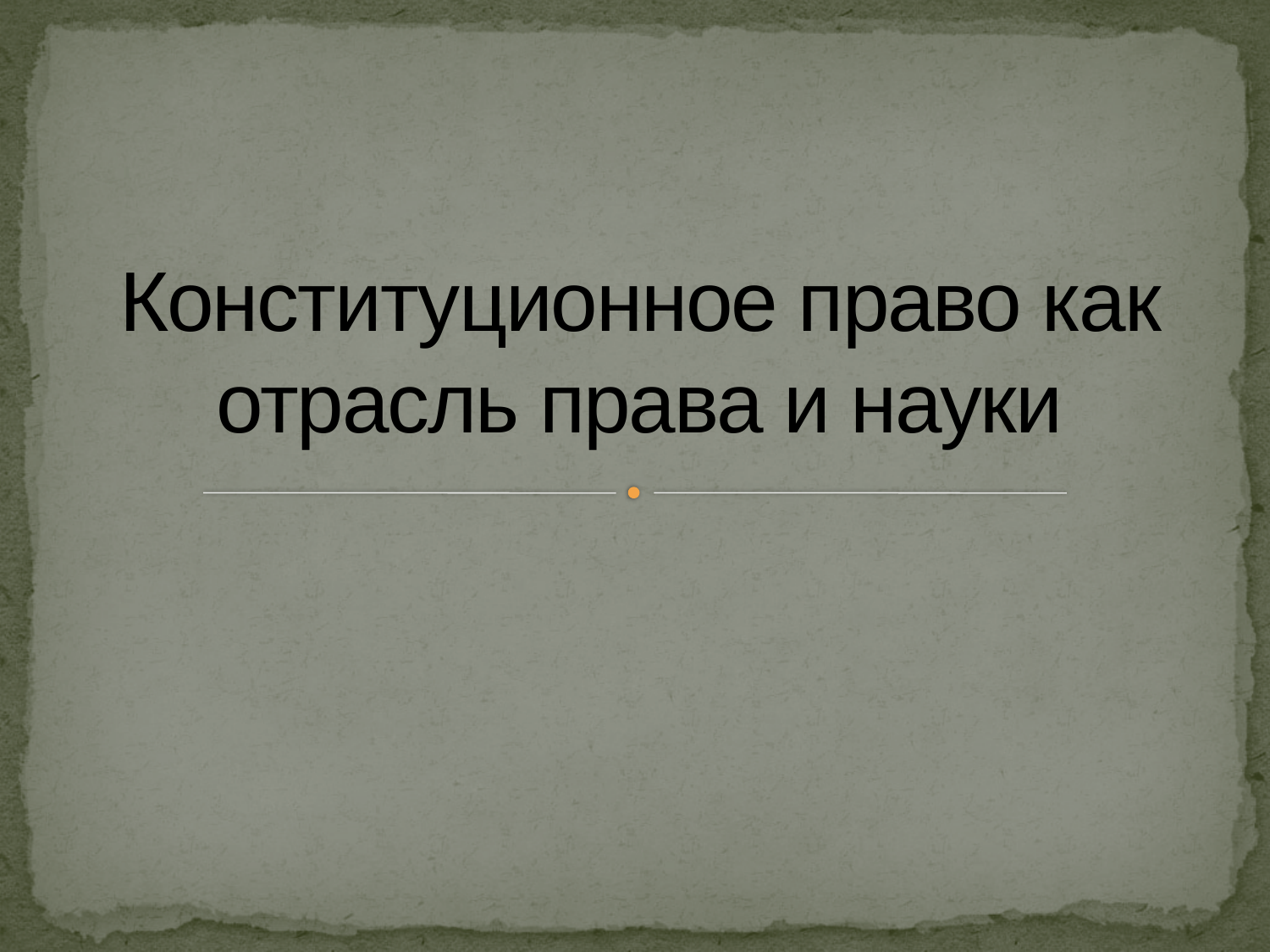

# Конституционное право как отрасль права и науки